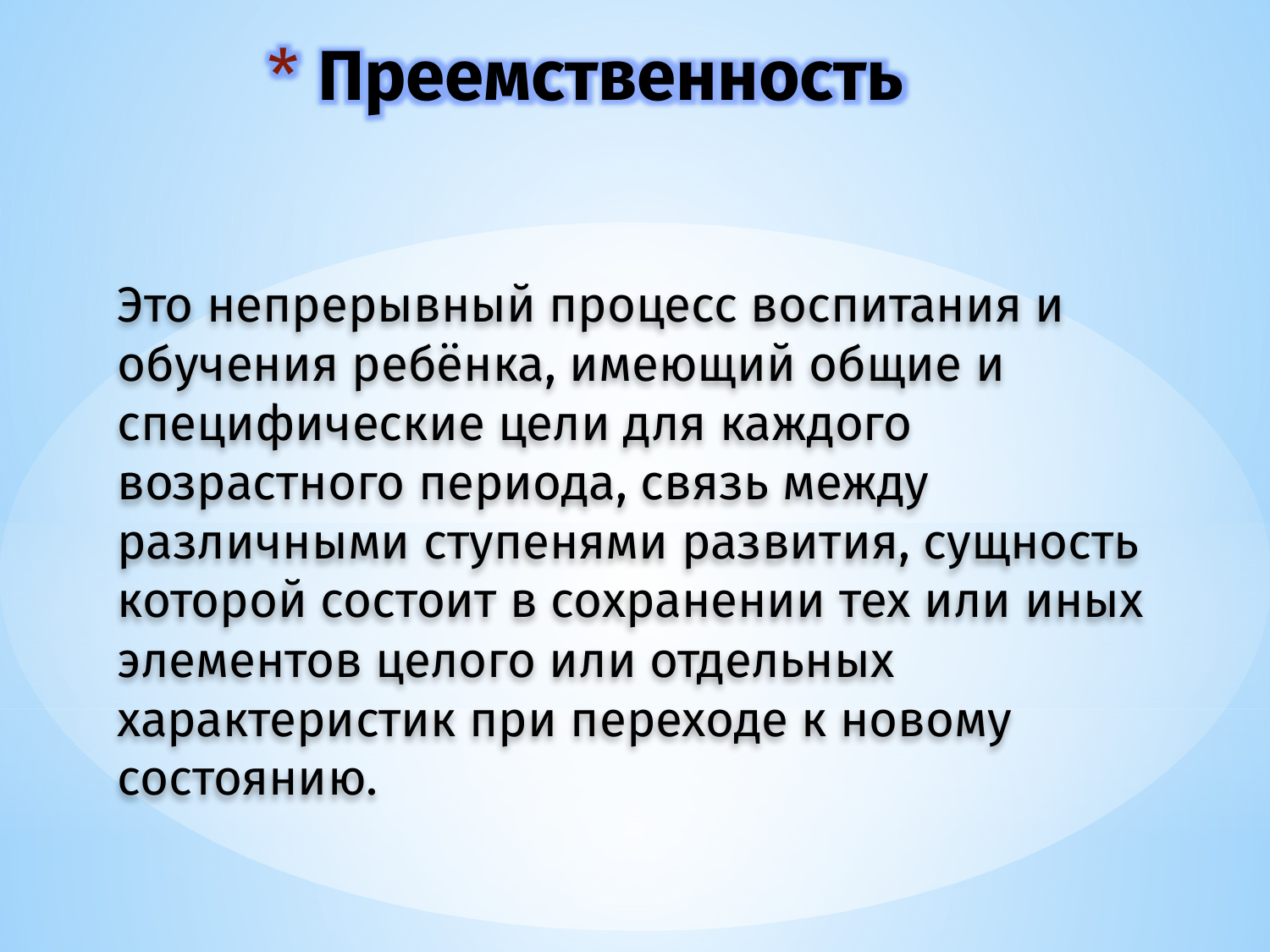

* Преемственность
Это непрерывный процесс воспитания и обучения ребёнка, имеющий общие и специфические цели для каждого возрастного периода, связь между различными ступенями развития, сущность которой состоит в сохранении тех или иных элементов целого или отдельных характеристик при переходе к новому состоянию.